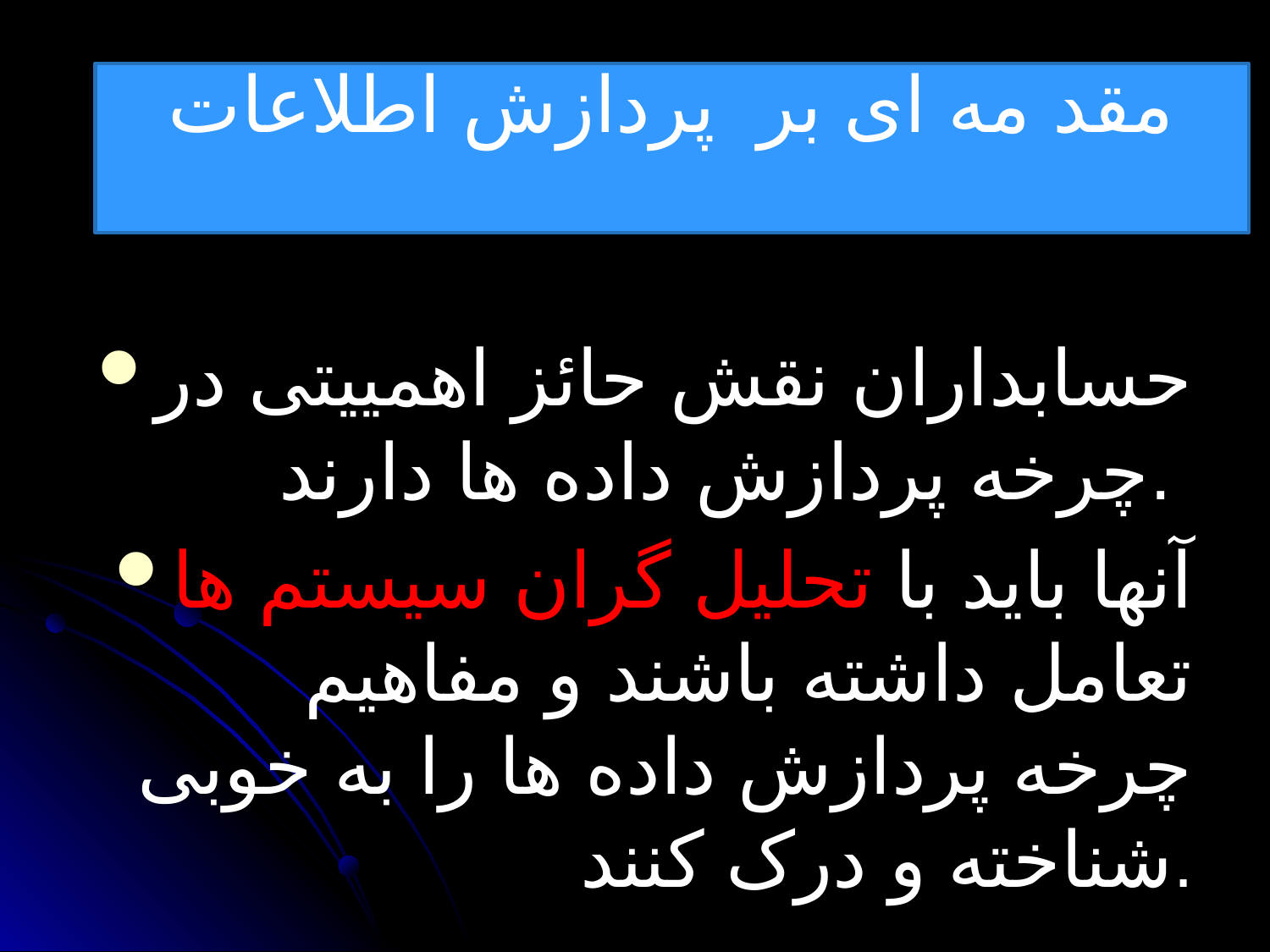

مقد مه ای بر  پردازش اطلاعات

حسابداران نقش حائز اهمییتی در چرخه پردازش داده ها دارند.
آنها باید با تحلیل گران سیستم ها تعامل داشته باشند و مفاهیم چرخه پردازش داده ها را به خوبی شناخته و درک کنند.
#